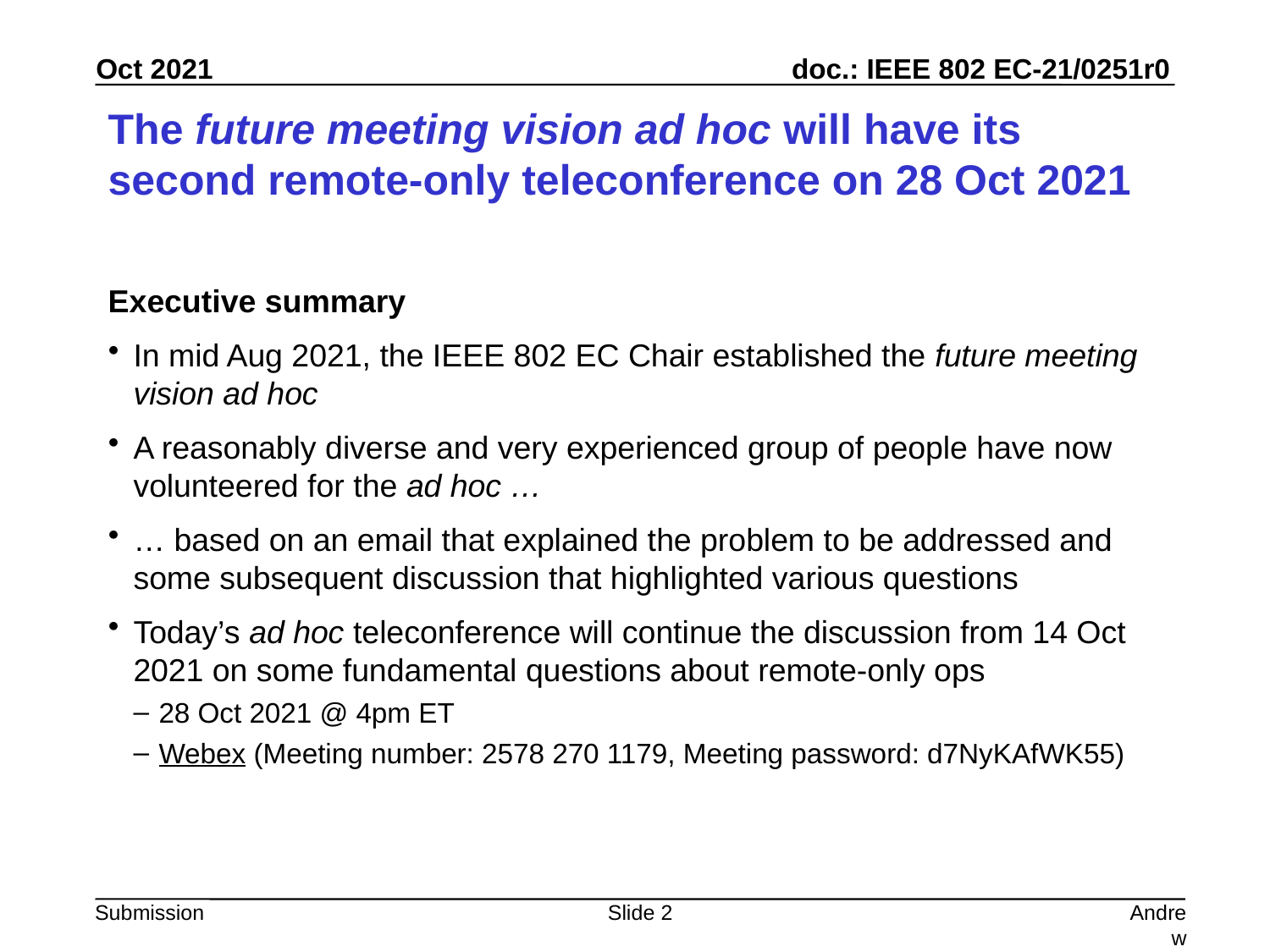

# The future meeting vision ad hoc will have its second remote-only teleconference on 28 Oct 2021
Executive summary
In mid Aug 2021, the IEEE 802 EC Chair established the future meeting vision ad hoc
A reasonably diverse and very experienced group of people have now volunteered for the ad hoc …
… based on an email that explained the problem to be addressed and some subsequent discussion that highlighted various questions
Today’s ad hoc teleconference will continue the discussion from 14 Oct 2021 on some fundamental questions about remote-only ops
28 Oct 2021 @ 4pm ET
Webex (Meeting number: 2578 270 1179, Meeting password: d7NyKAfWK55)

Slide 2
Andrew Myles, Cisco